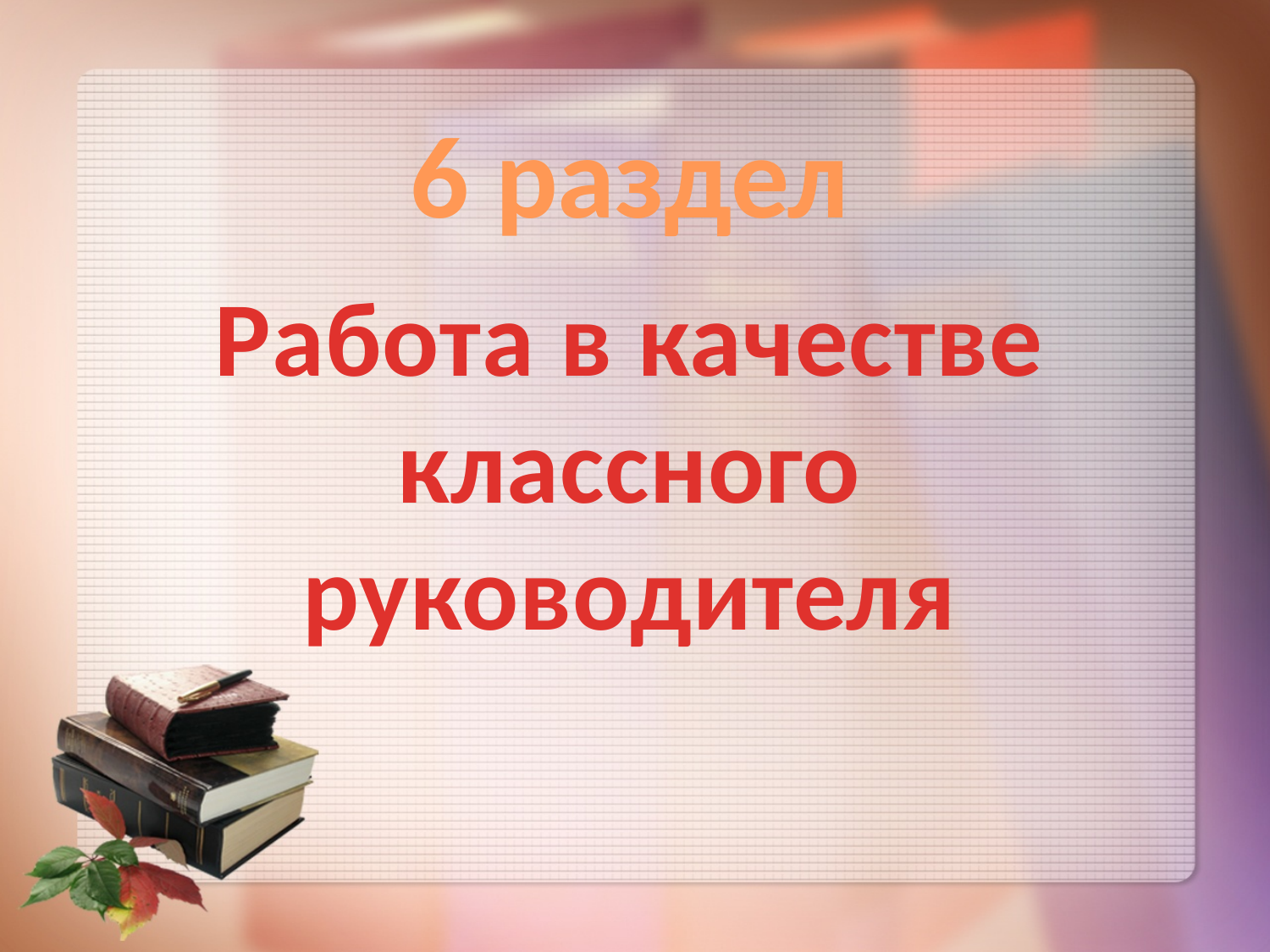

6 раздел

Работа в качестве
классного руководителя